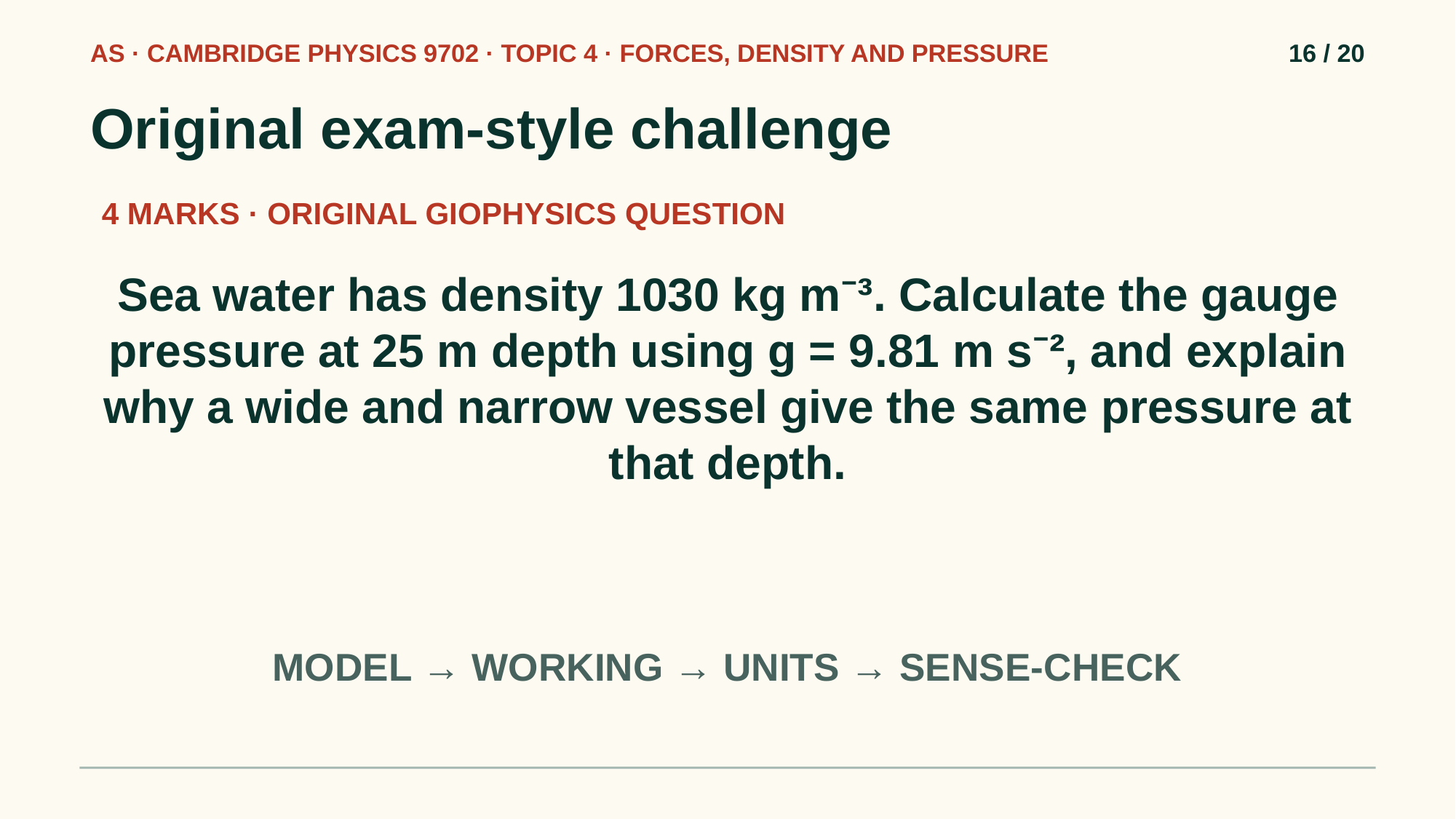

AS · CAMBRIDGE PHYSICS 9702 · TOPIC 4 · FORCES, DENSITY AND PRESSURE
16 / 20
Original exam-style challenge
4 MARKS · ORIGINAL GIOPHYSICS QUESTION
Sea water has density 1030 kg m⁻³. Calculate the gauge pressure at 25 m depth using g = 9.81 m s⁻², and explain why a wide and narrow vessel give the same pressure at that depth.
MODEL → WORKING → UNITS → SENSE-CHECK